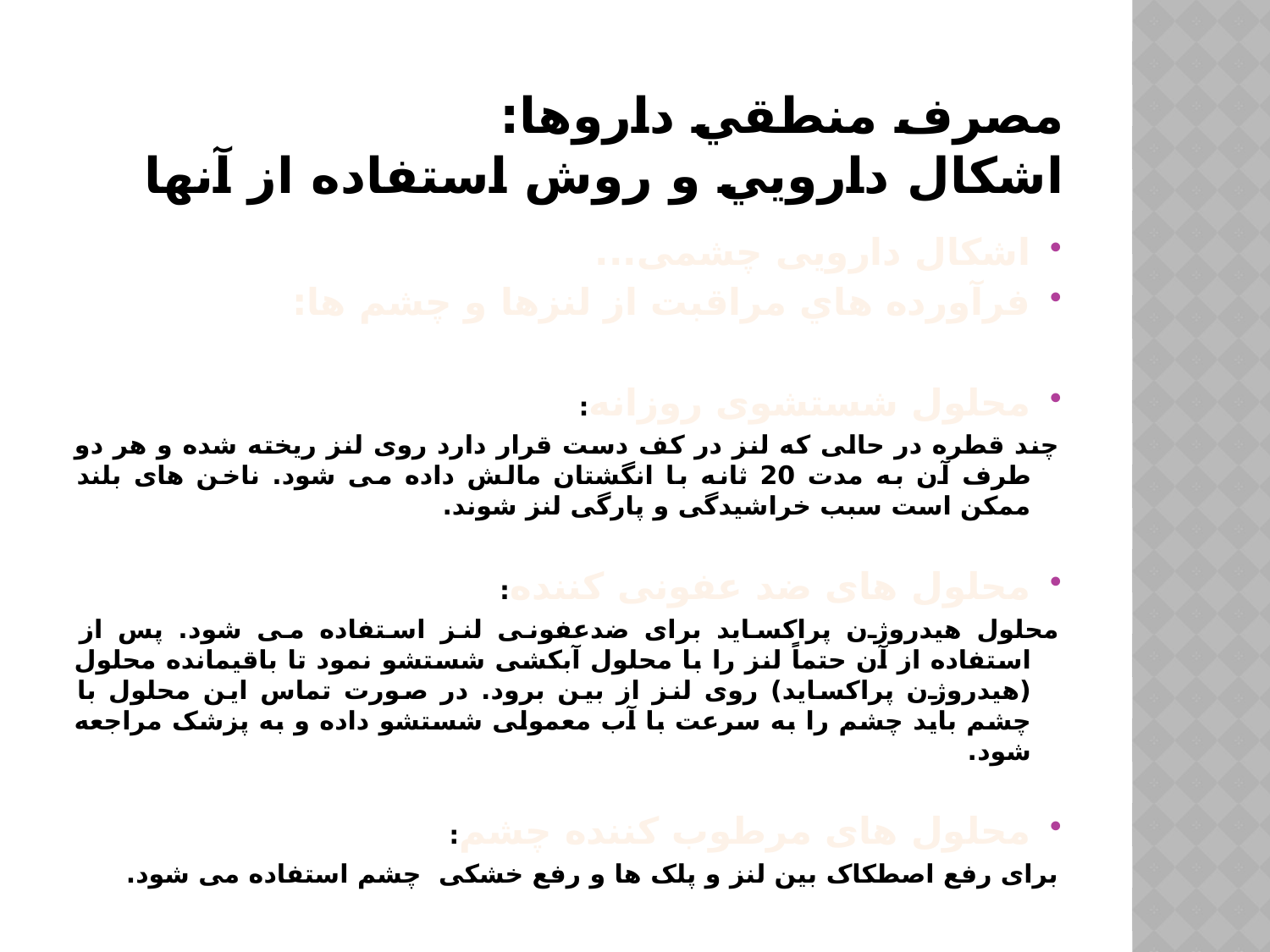

# مصرف منطقي داروها: اشكال دارويي و روش استفاده از آنها
اشکال دارویی چشمی...
فرآورده هاي مراقبت از لنزها و چشم ها:

محلول شستشوی روزانه:
چند قطره در حالی که لنز در کف دست قرار دارد روی لنز ریخته شده و هر دو طرف آن به مدت 20 ثانه با انگشتان مالش داده می شود. ناخن های بلند ممکن است سبب خراشیدگی و پارگی لنز شوند.

محلول های ضد عفونی کننده:
محلول هیدروژن پراکساید برای ضدعفونی لنز استفاده می شود. پس از استفاده از آن حتماً لنز را با محلول آبکشی شستشو نمود تا باقیمانده محلول (هیدروژن پراکساید) روی لنز از بین برود. در صورت تماس این محلول با چشم باید چشم را به سرعت با آب معمولی شستشو داده و به پزشک مراجعه شود.

محلول های مرطوب کننده چشم:
برای رفع اصطکاک بین لنز و پلک ها و رفع خشکی  چشم استفاده می شود.